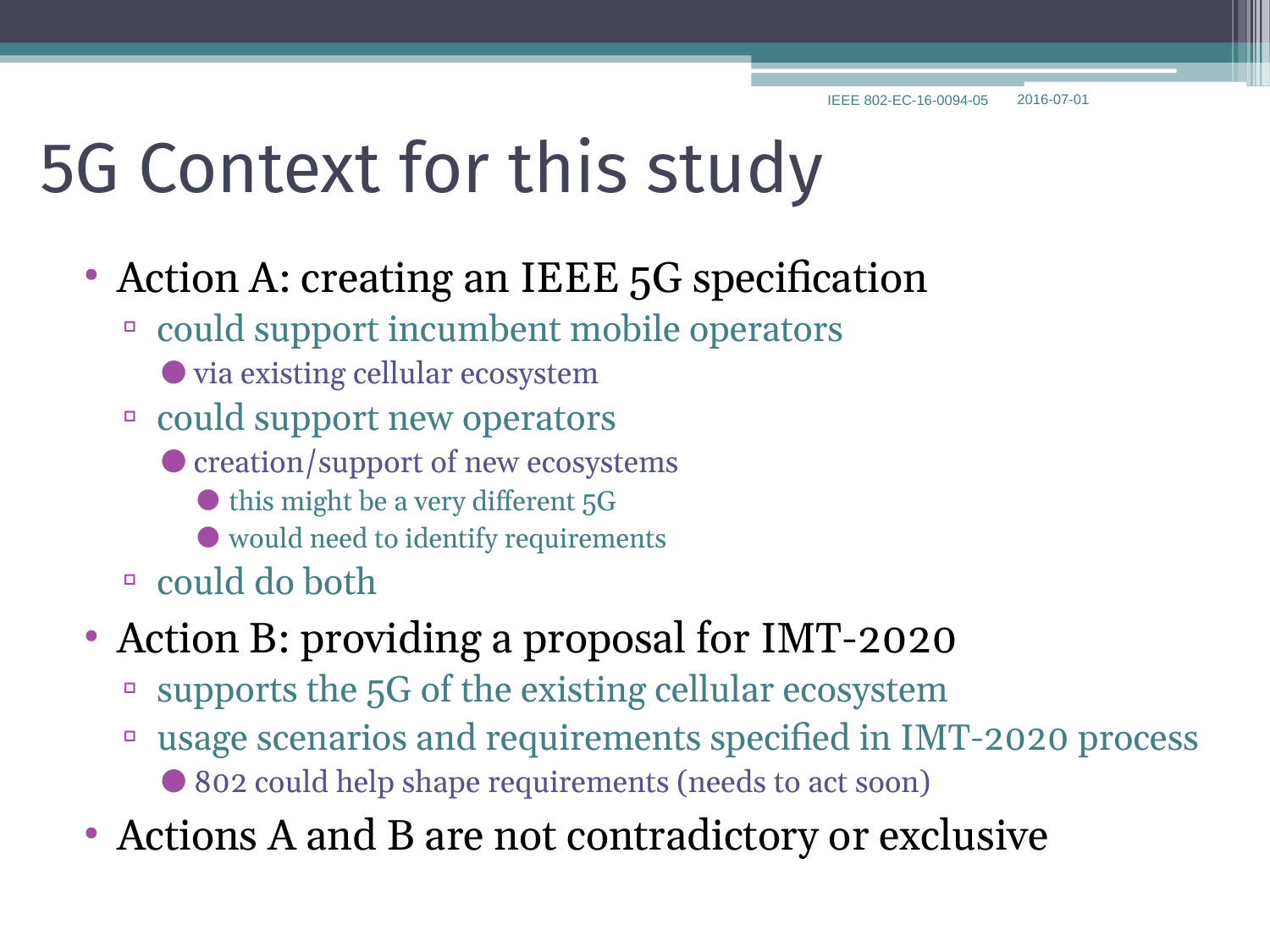

7
# 5G Context for this study
Action A: creating an IEEE 5G specification
could support incumbent mobile operators
via existing cellular ecosystem
could support new operators
creation/support of new ecosystems
this might be a very different 5G
would need to identify requirements
could do both
Action B: providing a proposal for IMT-2020
supports the 5G of the existing cellular ecosystem
usage scenarios and requirements specified in IMT-2020 process
802 could help shape requirements (needs to act soon)
Actions A and B are not contradictory or exclusive